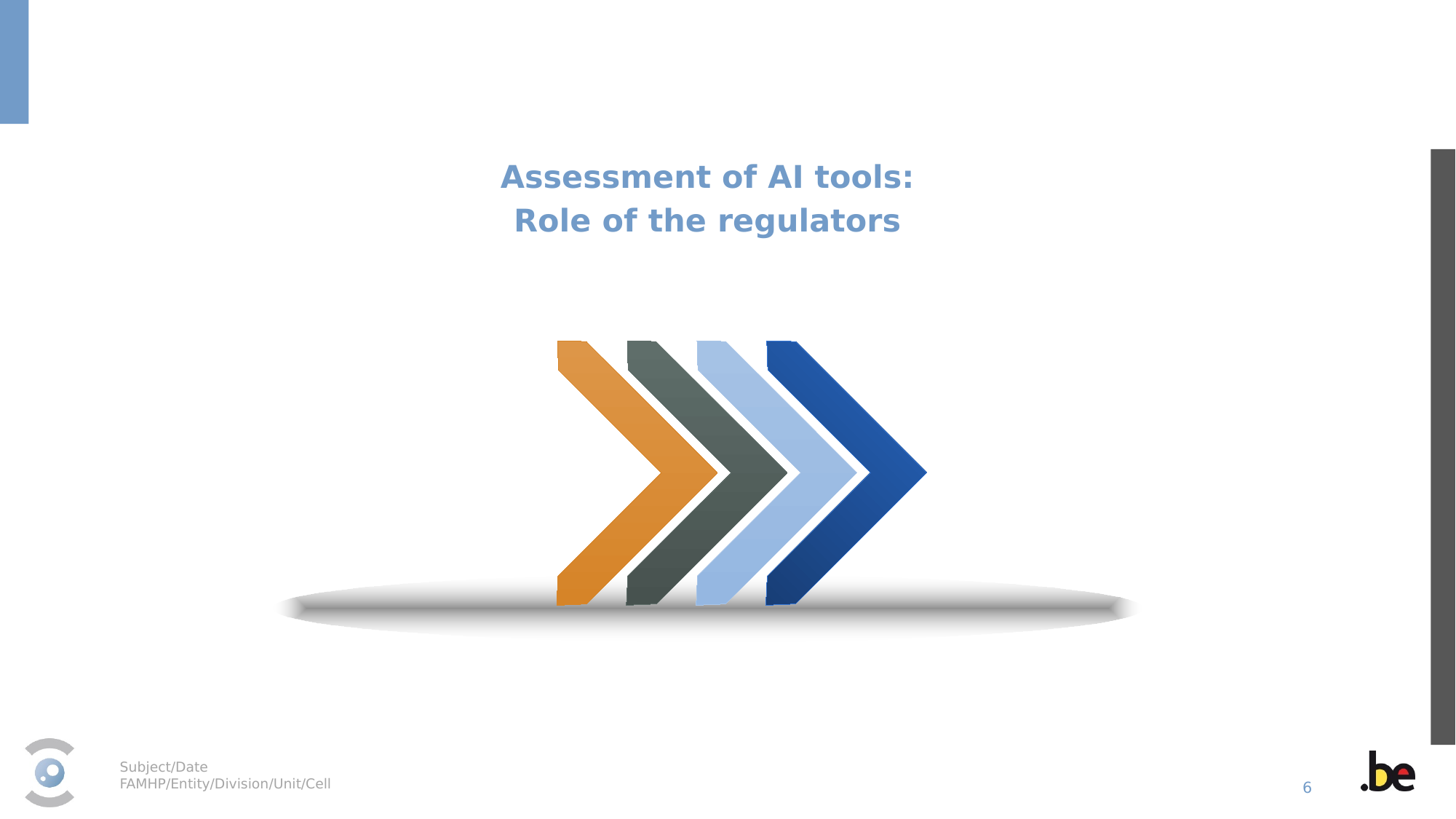

Assessment of AI tools:
Role of the regulators